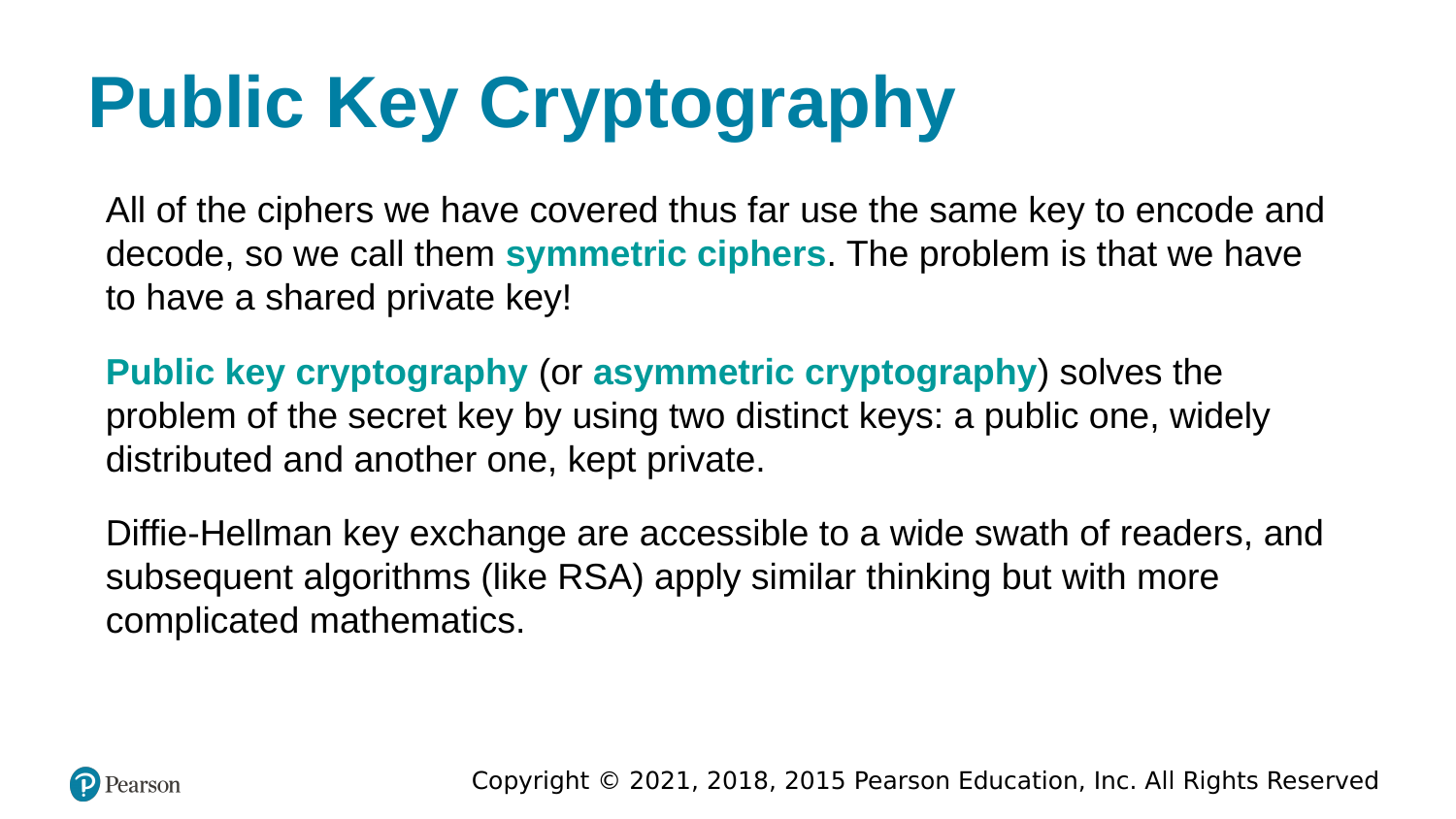

# Public Key Cryptography
All of the ciphers we have covered thus far use the same key to encode and decode, so we call them symmetric ciphers. The problem is that we have to have a shared private key!
Public key cryptography (or asymmetric cryptography) solves the problem of the secret key by using two distinct keys: a public one, widely distributed and another one, kept private.
Diffie-Hellman key exchange are accessible to a wide swath of readers, and subsequent algorithms (like RSA) apply similar thinking but with more complicated mathematics.